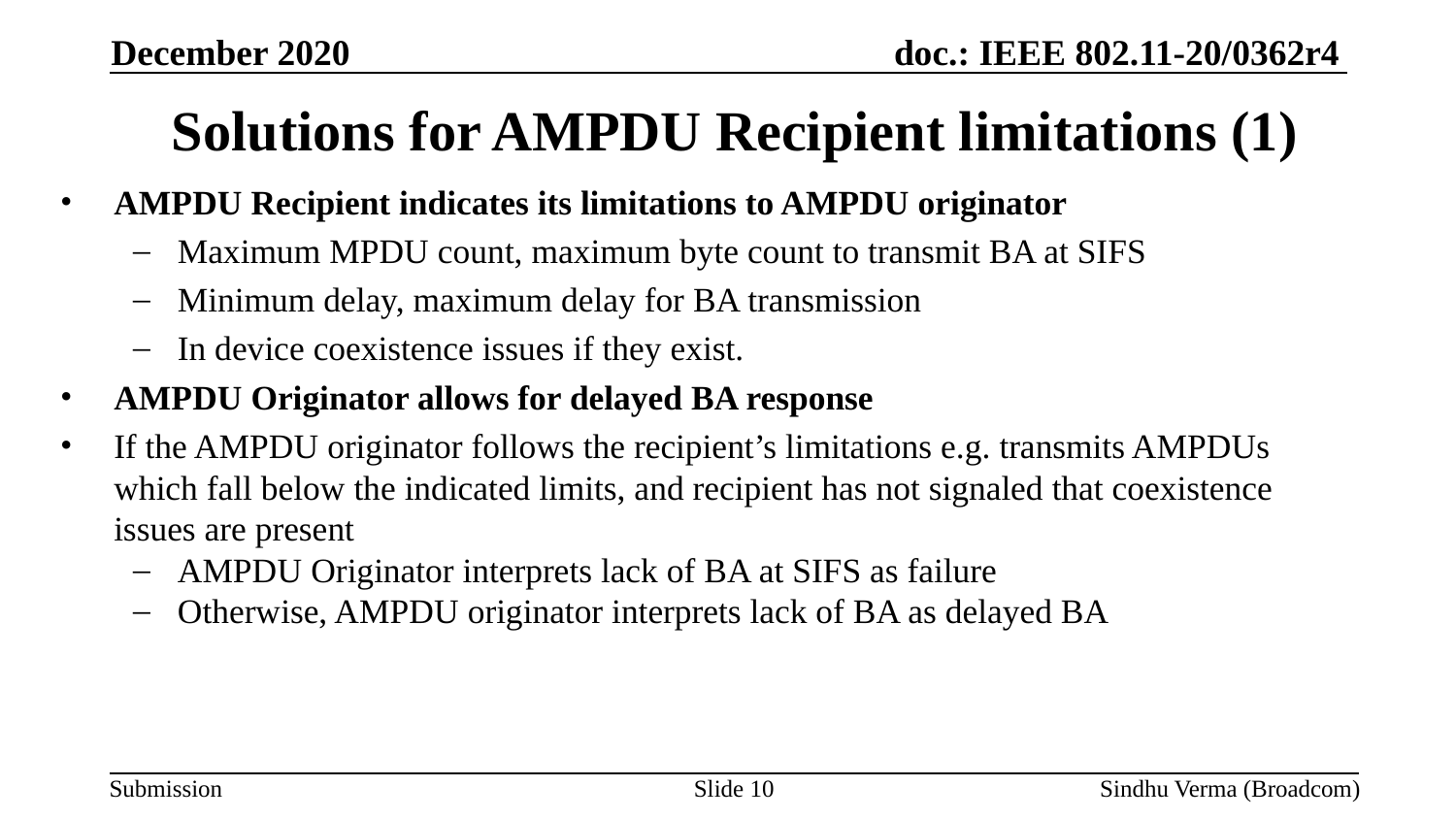

December 2020
# Solutions for AMPDU Recipient limitations (1)
AMPDU Recipient indicates its limitations to AMPDU originator
Maximum MPDU count, maximum byte count to transmit BA at SIFS
Minimum delay, maximum delay for BA transmission
In device coexistence issues if they exist.
AMPDU Originator allows for delayed BA response
If the AMPDU originator follows the recipient’s limitations e.g. transmits AMPDUs which fall below the indicated limits, and recipient has not signaled that coexistence issues are present
AMPDU Originator interprets lack of BA at SIFS as failure
Otherwise, AMPDU originator interprets lack of BA as delayed BA

Slide 10
Sindhu Verma (Broadcom)